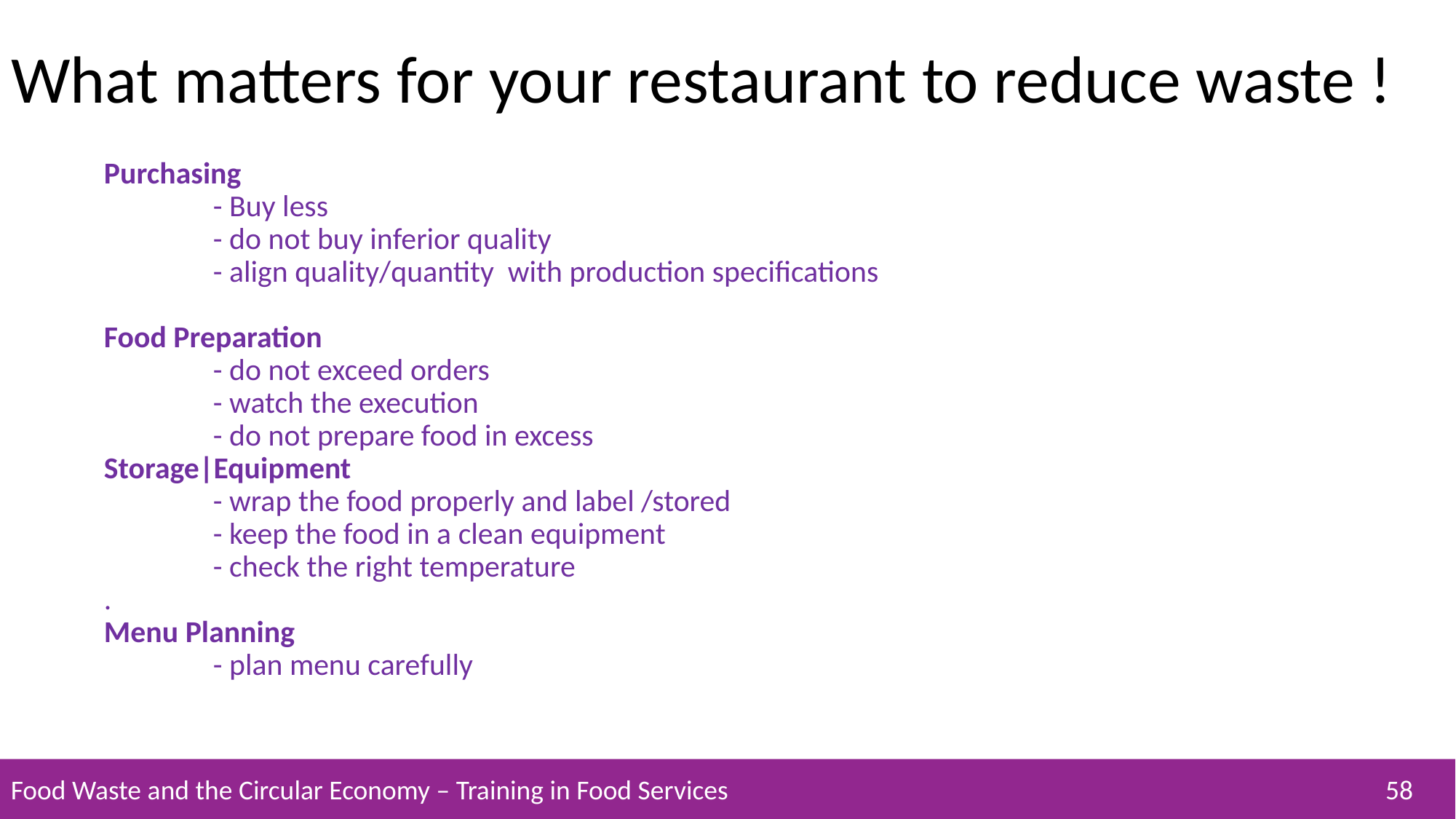

What matters for your restaurant to reduce waste !
Purchasing
	- Buy less
	- do not buy inferior quality
	- align quality/quantity  with production specifications

Food Preparation
	- do not exceed orders
	- watch the execution
	- do not prepare food in excess
Storage|Equipment
	- wrap the food properly and label /stored
	- keep the food in a clean equipment
	- check the right temperature
.
Menu Planning
	- plan menu carefully